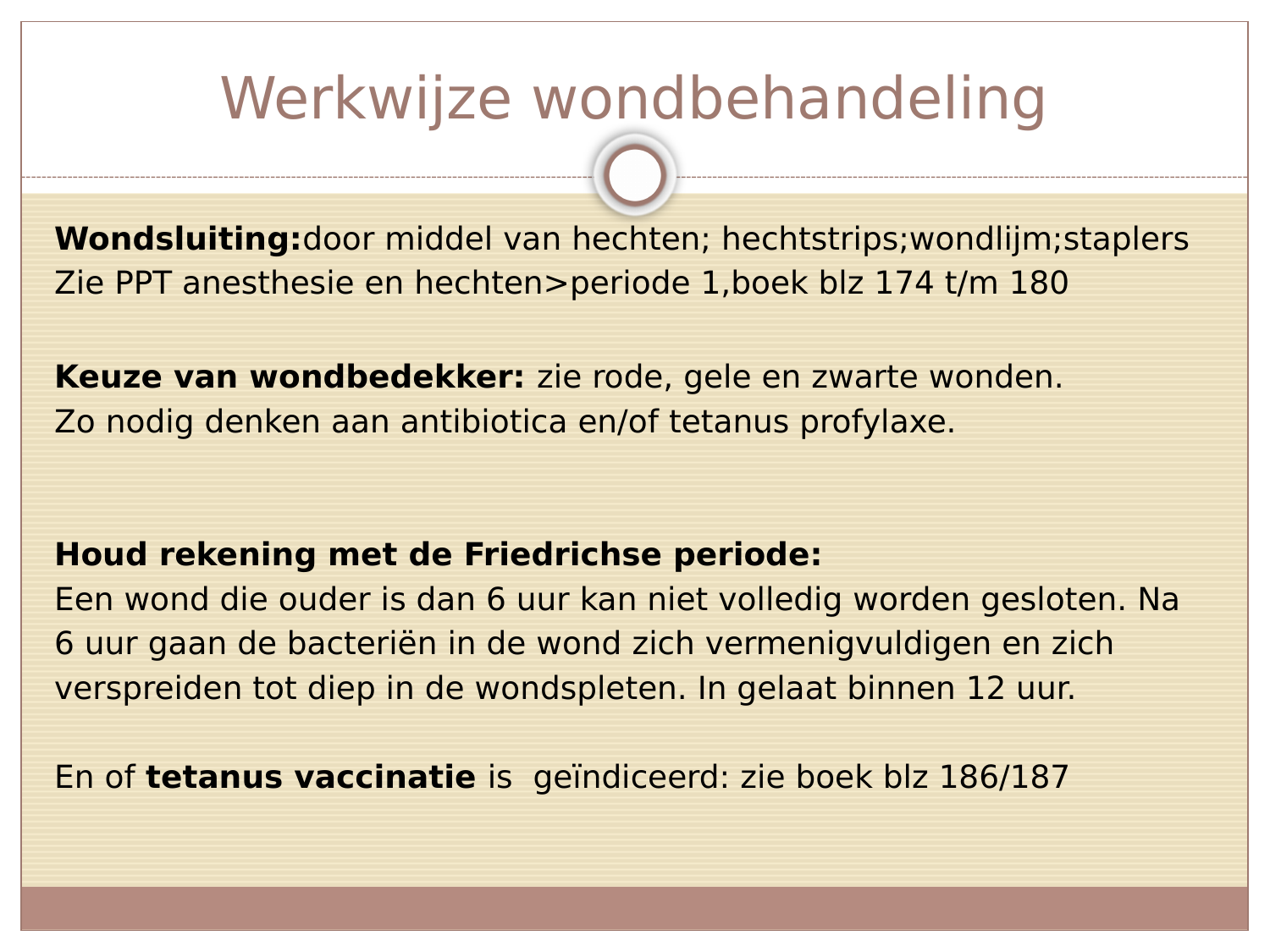

# Werkwijze wondbehandeling
Wondsluiting:door middel van hechten; hechtstrips;wondlijm;staplers
Zie PPT anesthesie en hechten>periode 1,boek blz 174 t/m 180

Keuze van wondbedekker: zie rode, gele en zwarte wonden.
Zo nodig denken aan antibiotica en/of tetanus profylaxe.

Houd rekening met de Friedrichse periode:
Een wond die ouder is dan 6 uur kan niet volledig worden gesloten. Na
6 uur gaan de bacteriën in de wond zich vermenigvuldigen en zich
verspreiden tot diep in de wondspleten. In gelaat binnen 12 uur.

En of tetanus vaccinatie is  geïndiceerd: zie boek blz 186/187